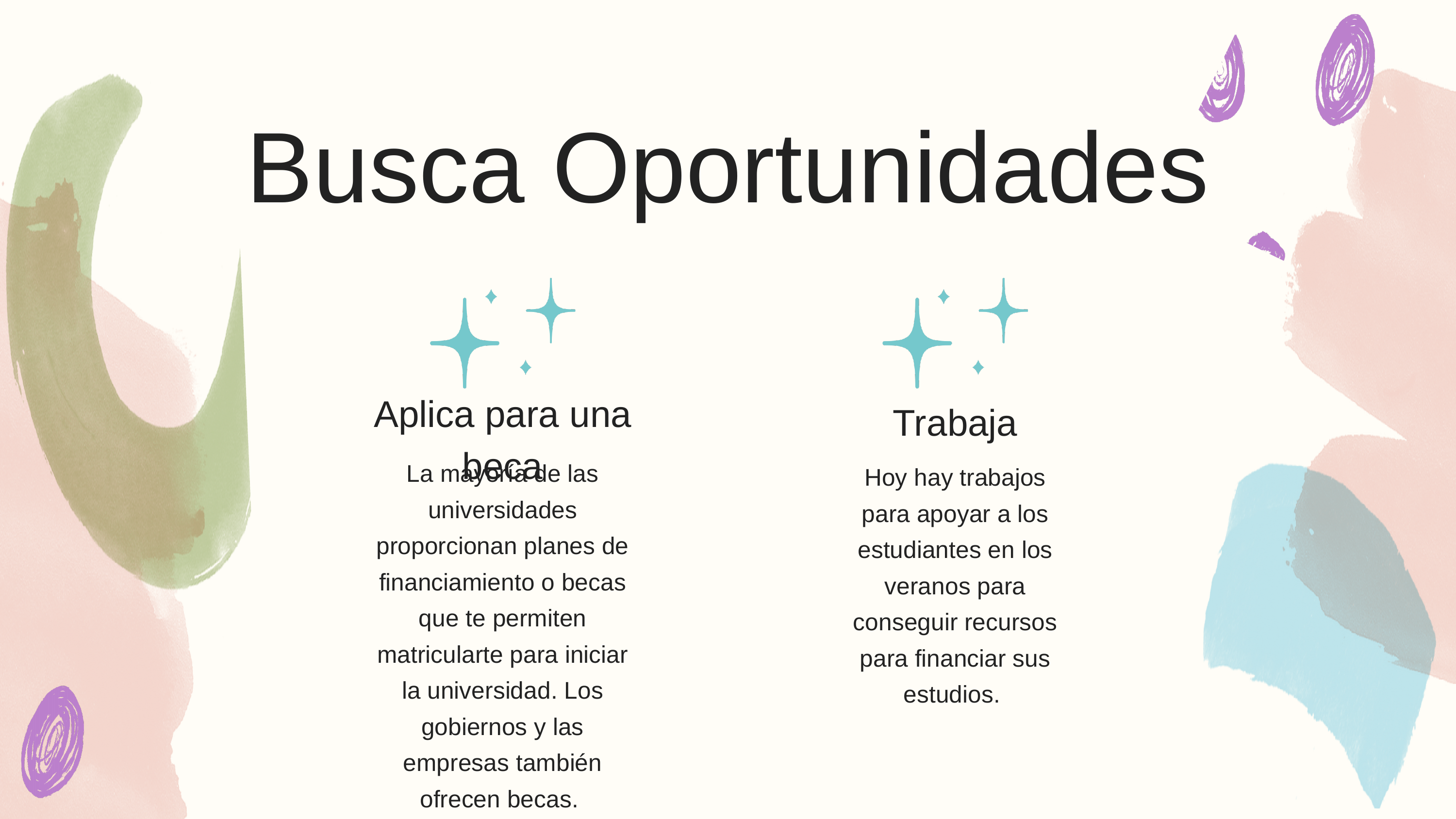

Busca Oportunidades

Aplica para una beca
Trabaja
La mayoría de las universidades proporcionan planes de financiamiento o becas que te permiten matricularte para iniciar la universidad. Los gobiernos y las empresas también ofrecen becas.
Hoy hay trabajos para apoyar a los estudiantes en los veranos para conseguir recursos para financiar sus estudios.